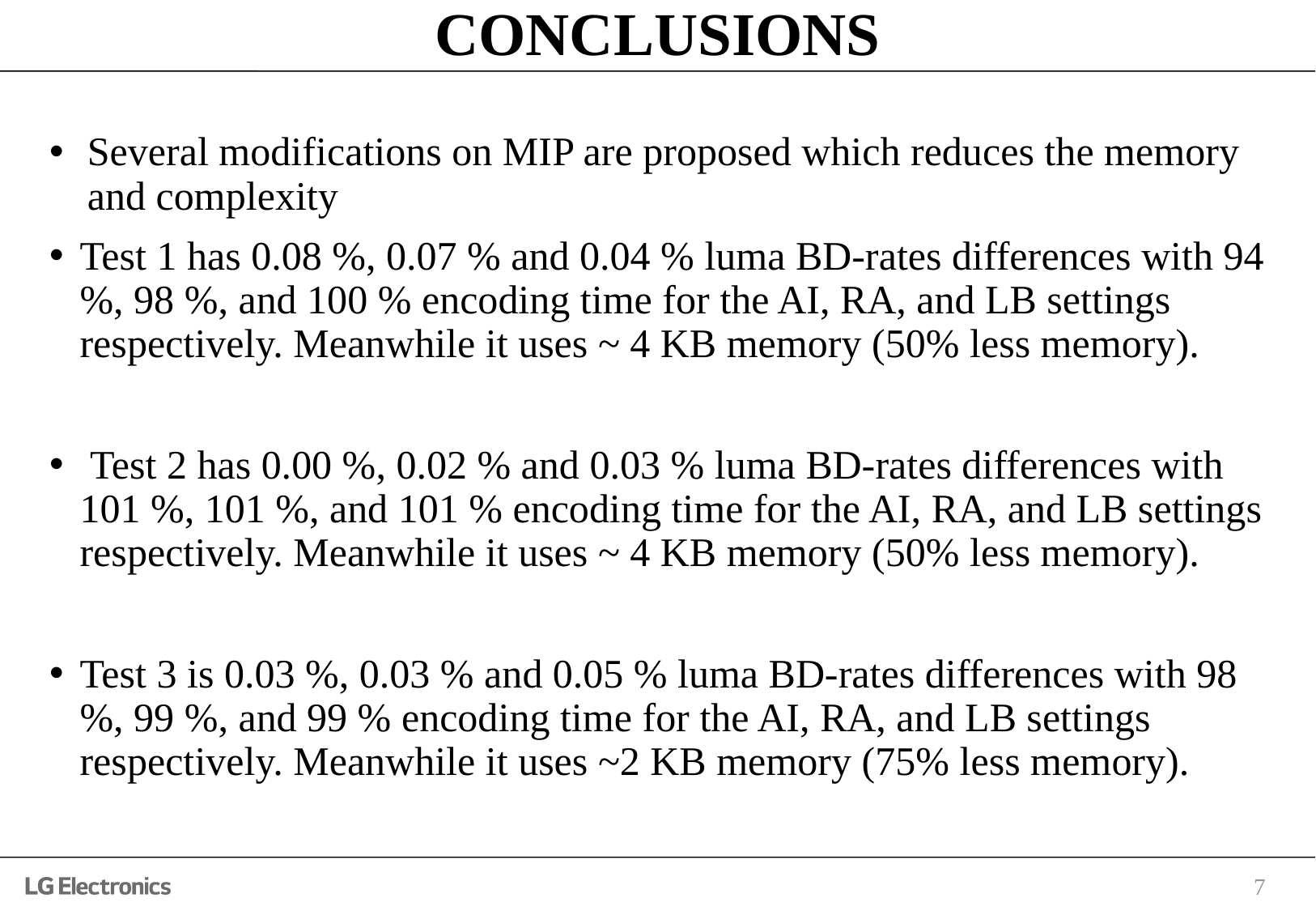

# CONCLUSIONS
Several modifications on MIP are proposed which reduces the memory and complexity
Test 1 has 0.08 %, 0.07 % and 0.04 % luma BD-rates differences with 94 %, 98 %, and 100 % encoding time for the AI, RA, and LB settings respectively. Meanwhile it uses ~ 4 KB memory (50% less memory).

 Test 2 has 0.00 %, 0.02 % and 0.03 % luma BD-rates differences with 101 %, 101 %, and 101 % encoding time for the AI, RA, and LB settings respectively. Meanwhile it uses ~ 4 KB memory (50% less memory).

Test 3 is 0.03 %, 0.03 % and 0.05 % luma BD-rates differences with 98 %, 99 %, and 99 % encoding time for the AI, RA, and LB settings respectively. Meanwhile it uses ~2 KB memory (75% less memory).

7